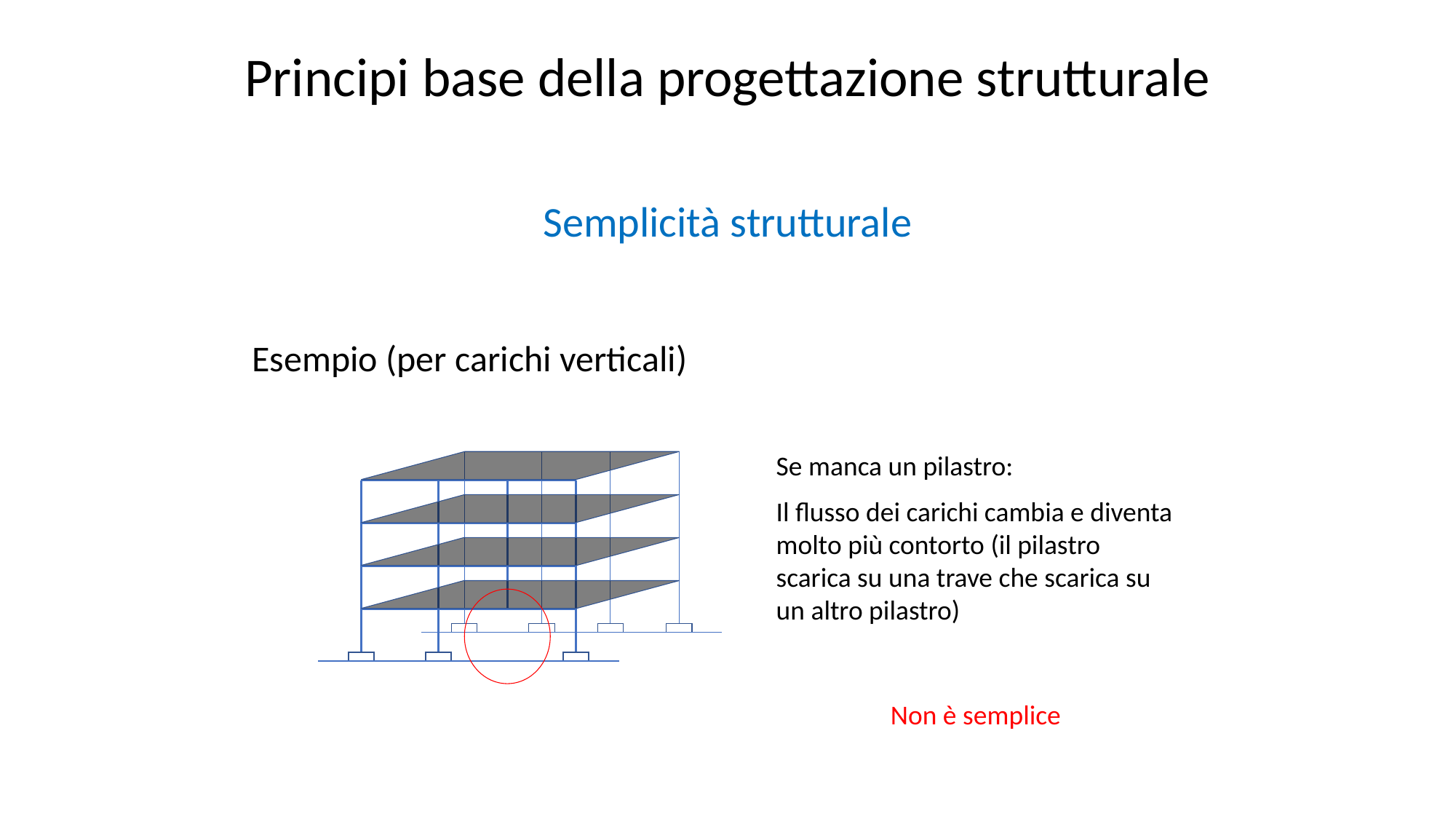

# Principi base della progettazione strutturale
Semplicità strutturale
Esempio (per carichi verticali)
Se manca un pilastro:
Il flusso dei carichi cambia e diventa molto più contorto (il pilastro scarica su una trave che scarica su un altro pilastro)

Non è semplice